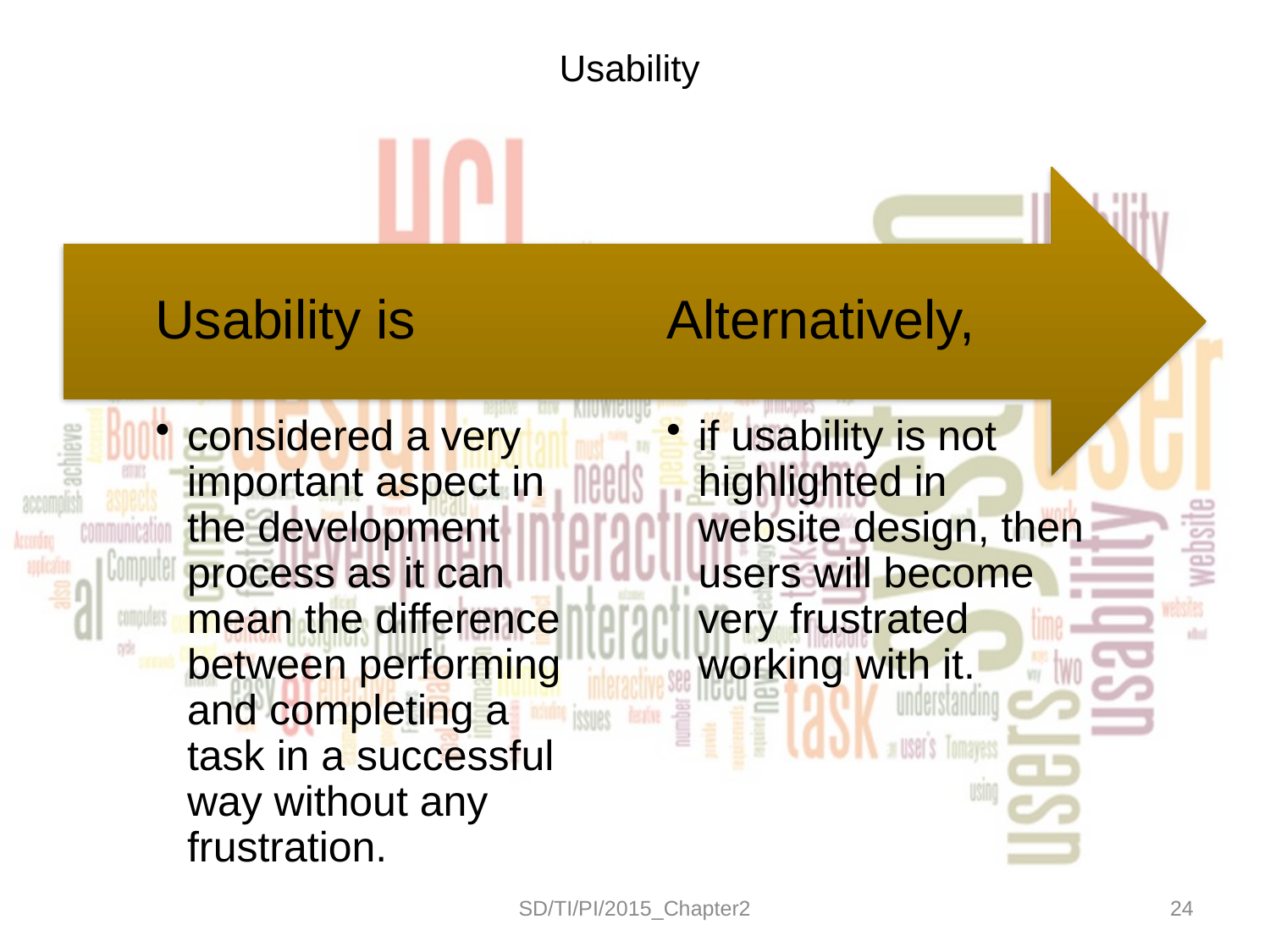

# Usability
if usability is not highlighted in website design, then users will become very frustrated working with it.
Alternatively,
considered a very important aspect in the development process as it can mean the difference between performing and completing a task in a successful way without any frustration.
Usability is
SD/TI/PI/2015_Chapter2
24